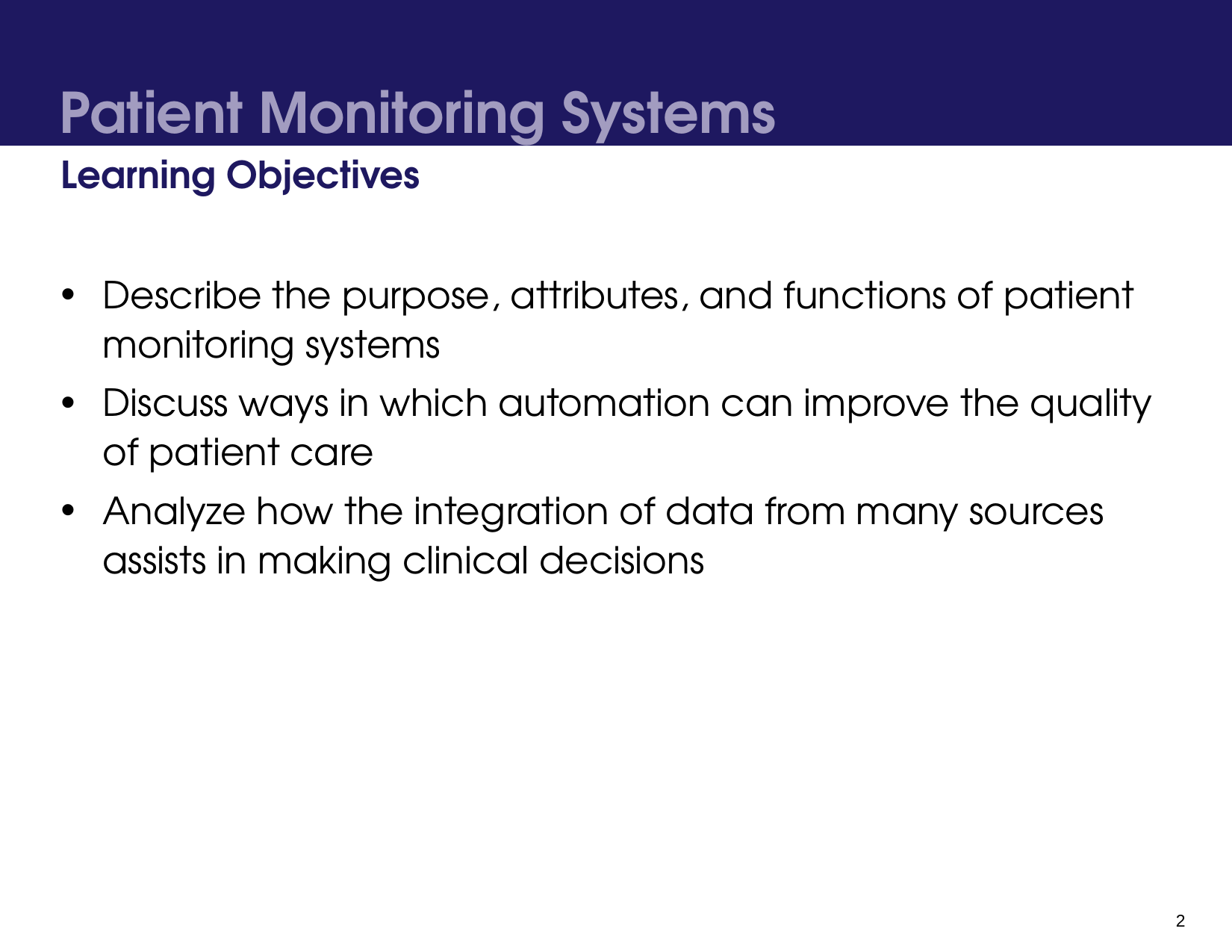

# Patient Monitoring Systems
Learning Objectives
Describe the purpose, attributes, and functions of patient monitoring systems
Discuss ways in which automation can improve the quality of patient care
Analyze how the integration of data from many sources assists in making clinical decisions
2